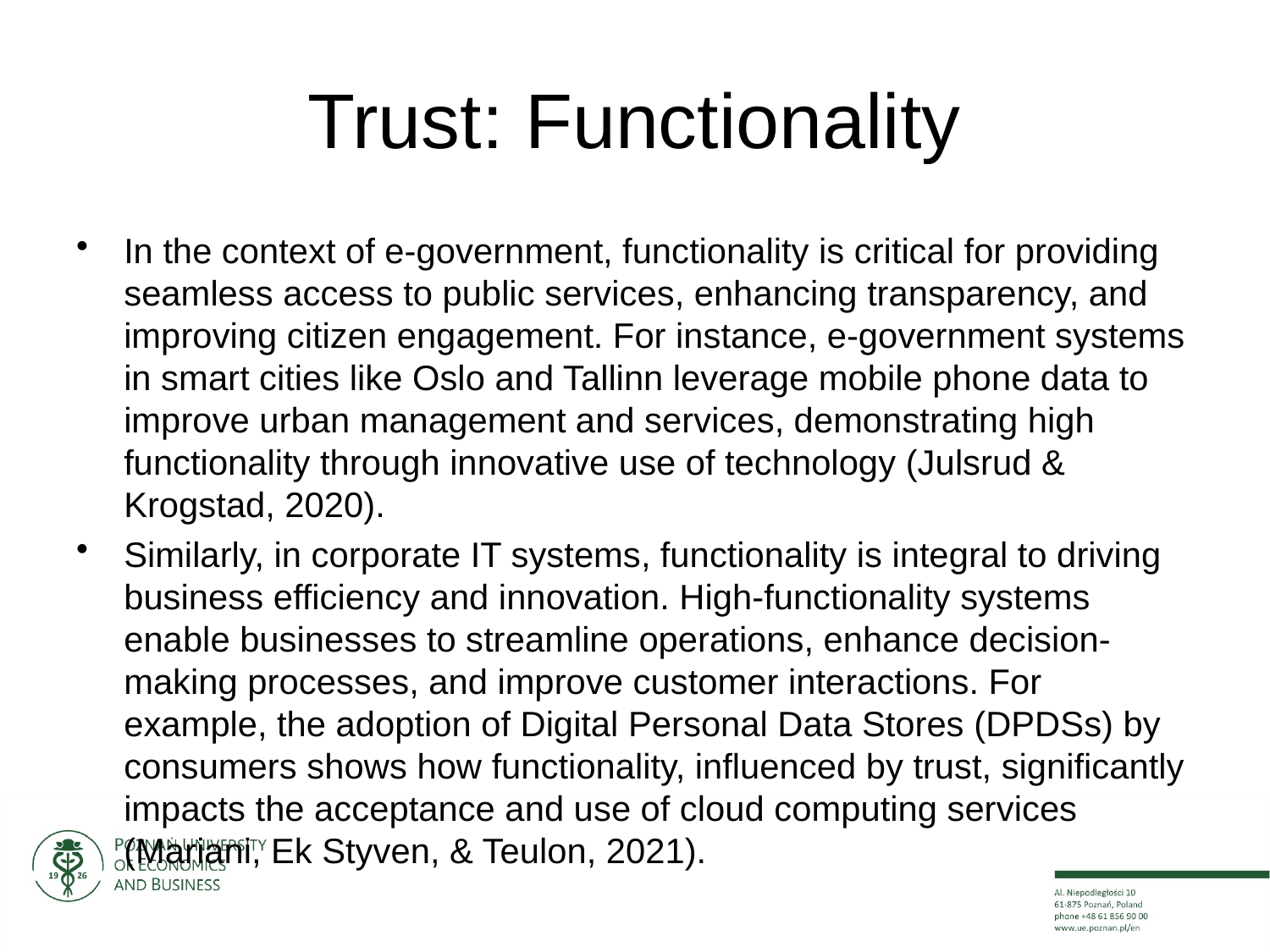

# Trust: Functionality
In the context of e-government, functionality is critical for providing seamless access to public services, enhancing transparency, and improving citizen engagement. For instance, e-government systems in smart cities like Oslo and Tallinn leverage mobile phone data to improve urban management and services, demonstrating high functionality through innovative use of technology (Julsrud & Krogstad, 2020).
Similarly, in corporate IT systems, functionality is integral to driving business efficiency and innovation. High-functionality systems enable businesses to streamline operations, enhance decision-making processes, and improve customer interactions. For example, the adoption of Digital Personal Data Stores (DPDSs) by consumers shows how functionality, influenced by trust, significantly impacts the acceptance and use of cloud computing services (Mariani, Ek Styven, & Teulon, 2021).